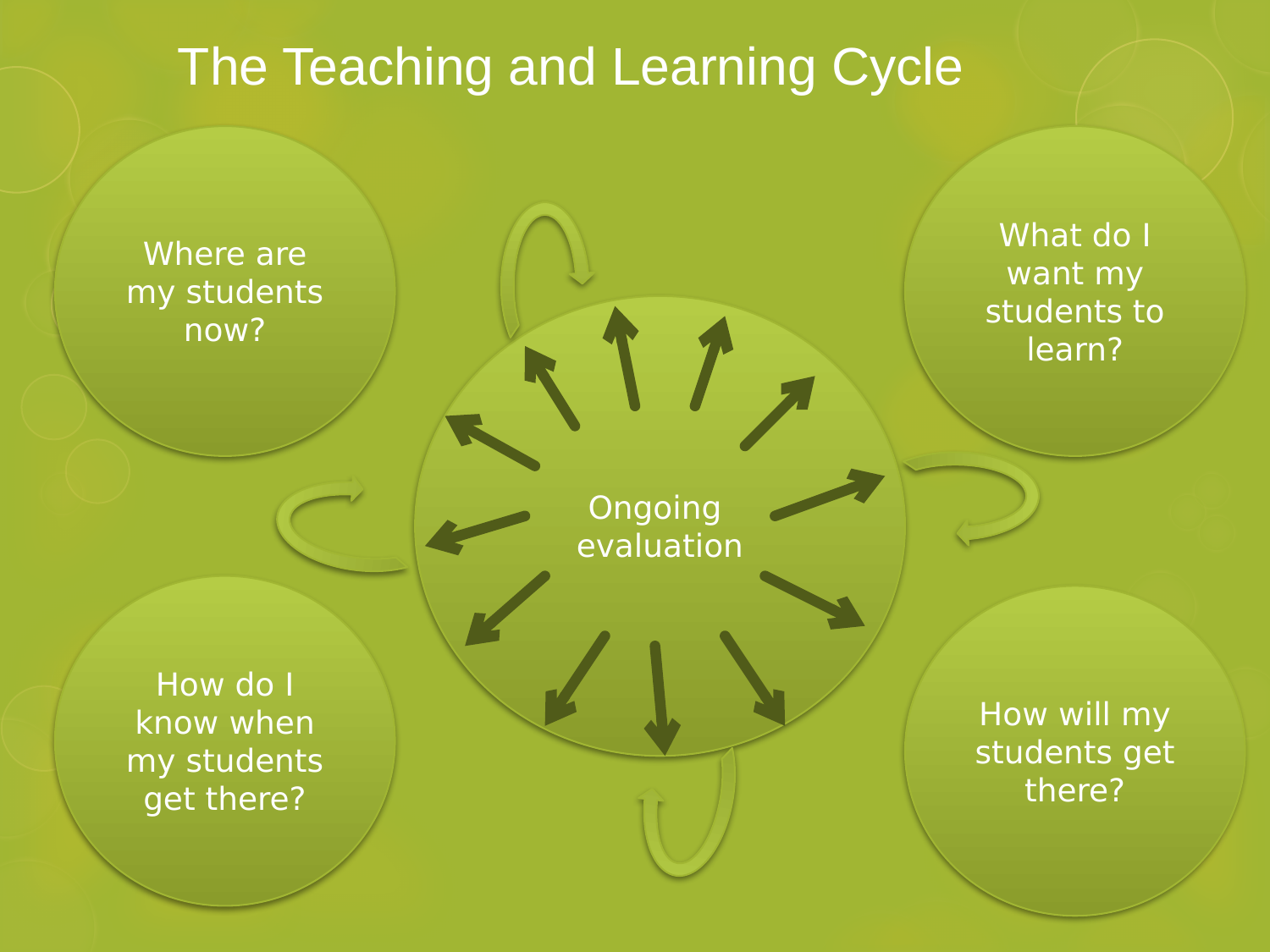

# The Teaching and Learning Cycle
Where are my students now?
What do I want my students to learn?

Ongoing
evaluation

How do I know when my students get there?
How will my students get there?